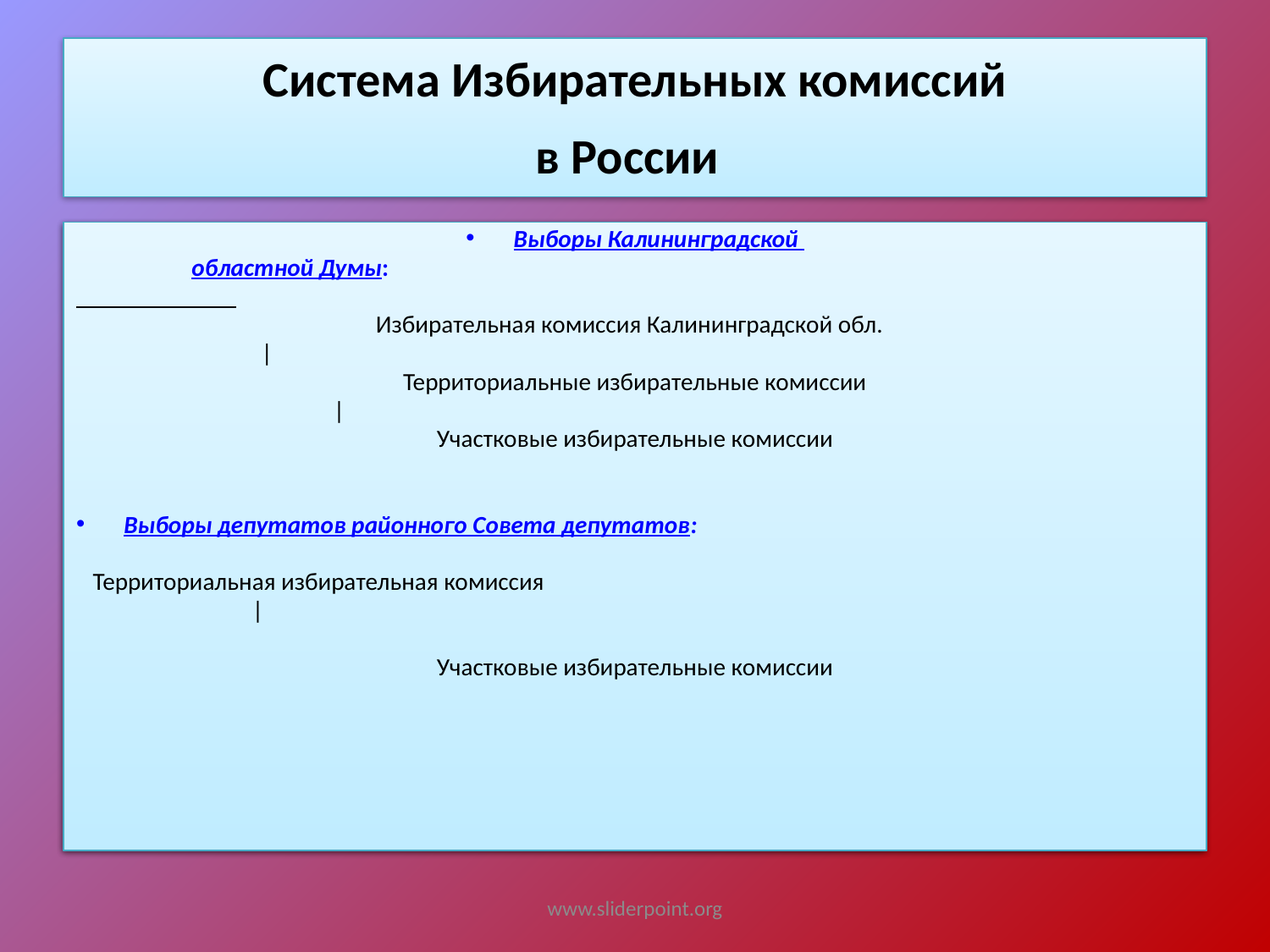

# Система Избирательных комиссий в России
Выборы Президента,
   Выборы Государственной Думы:

Центральная избирательная комиссия
                       |
Избирательная комиссия Калининградской обл.
                       |
Территориальные избирательные комиссии
	                   |
Участковые избирательные комиссии
Выборы Калининградской
                     областной Думы:

Избирательная комиссия Калининградской обл.
	                         |
Территориальные избирательные комиссии
		               |
Участковые избирательные комиссии

Выборы депутатов районного Совета депутатов:

   Территориальная избирательная комиссия
                                |

Участковые избирательные комиссии
www.sliderpoint.org